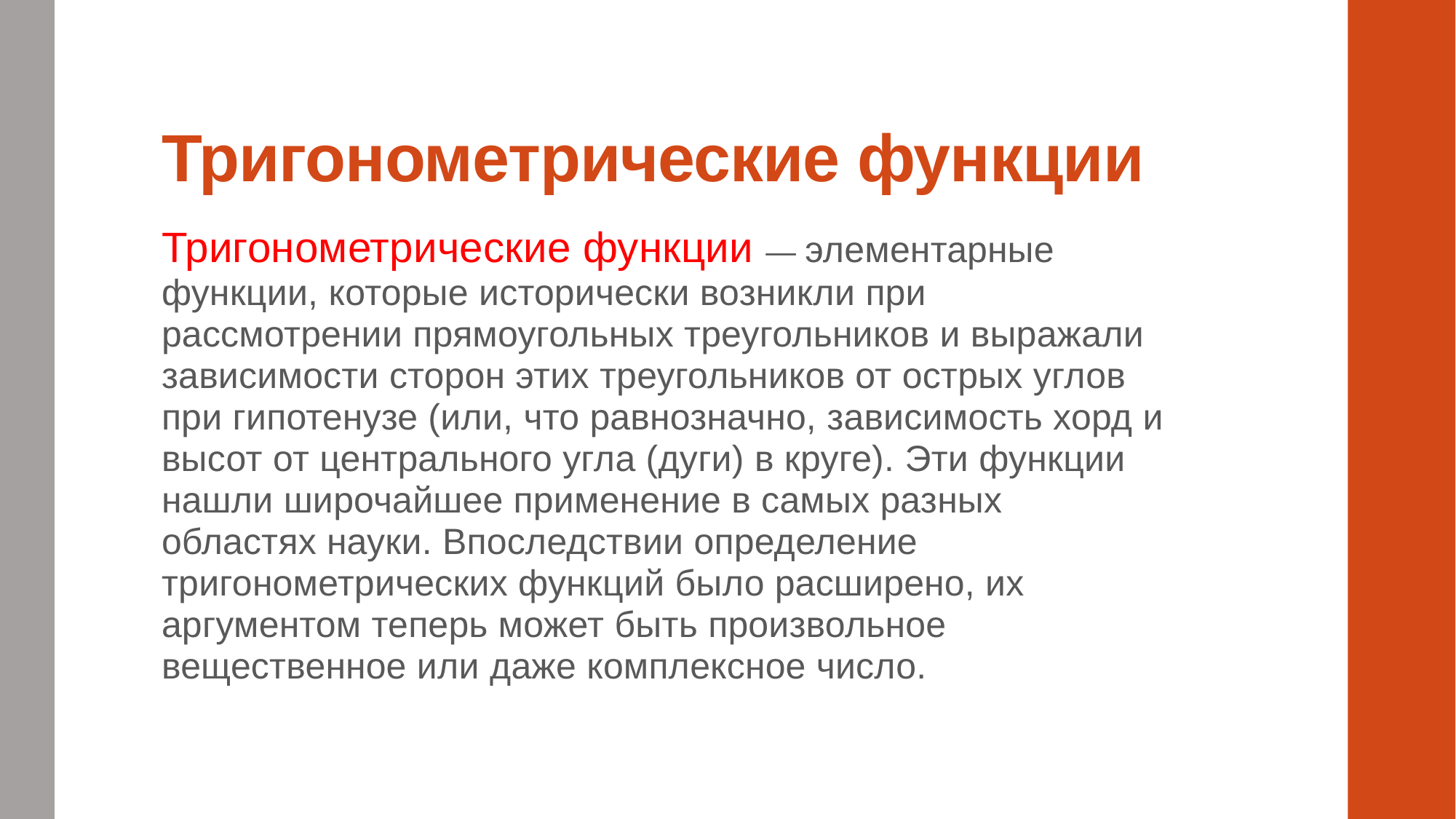

# Тригонометрические функции
Тригонометрические функции — элементарные функции, которые исторически возникли при рассмотрении прямоугольных треугольников и выражали зависимости сторон этих треугольников от острых углов при гипотенузе (или, что равнозначно, зависимость хорд и высот от центрального угла (дуги) в круге). Эти функции нашли широчайшее применение в самых разных областях науки. Впоследствии определение тригонометрических функций было расширено, их аргументом теперь может быть произвольное вещественное или даже комплексное число.